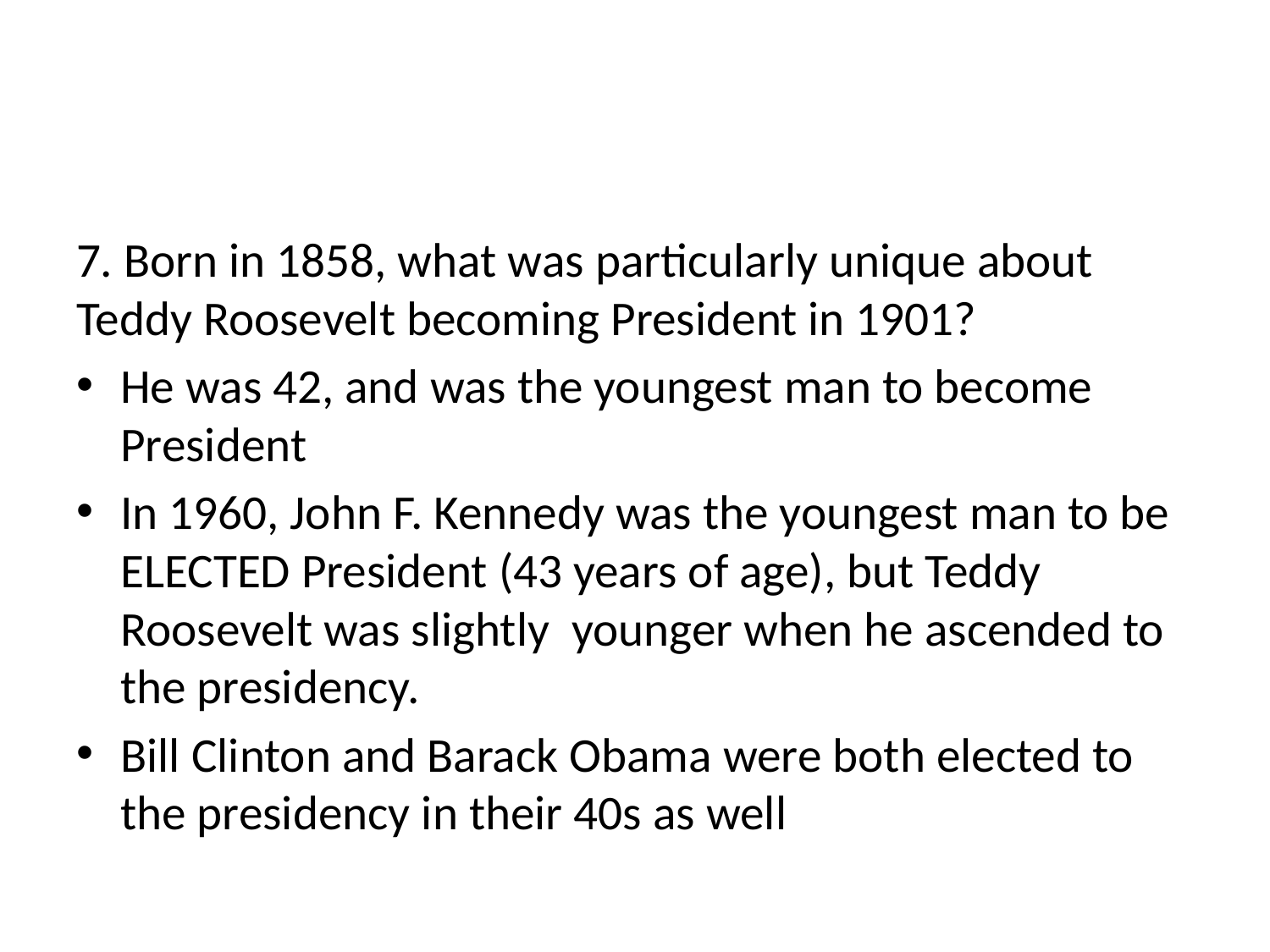

#
7. Born in 1858, what was particularly unique about Teddy Roosevelt becoming President in 1901?
He was 42, and was the youngest man to become President
In 1960, John F. Kennedy was the youngest man to be ELECTED President (43 years of age), but Teddy Roosevelt was slightly  younger when he ascended to the presidency.
Bill Clinton and Barack Obama were both elected to the presidency in their 40s as well